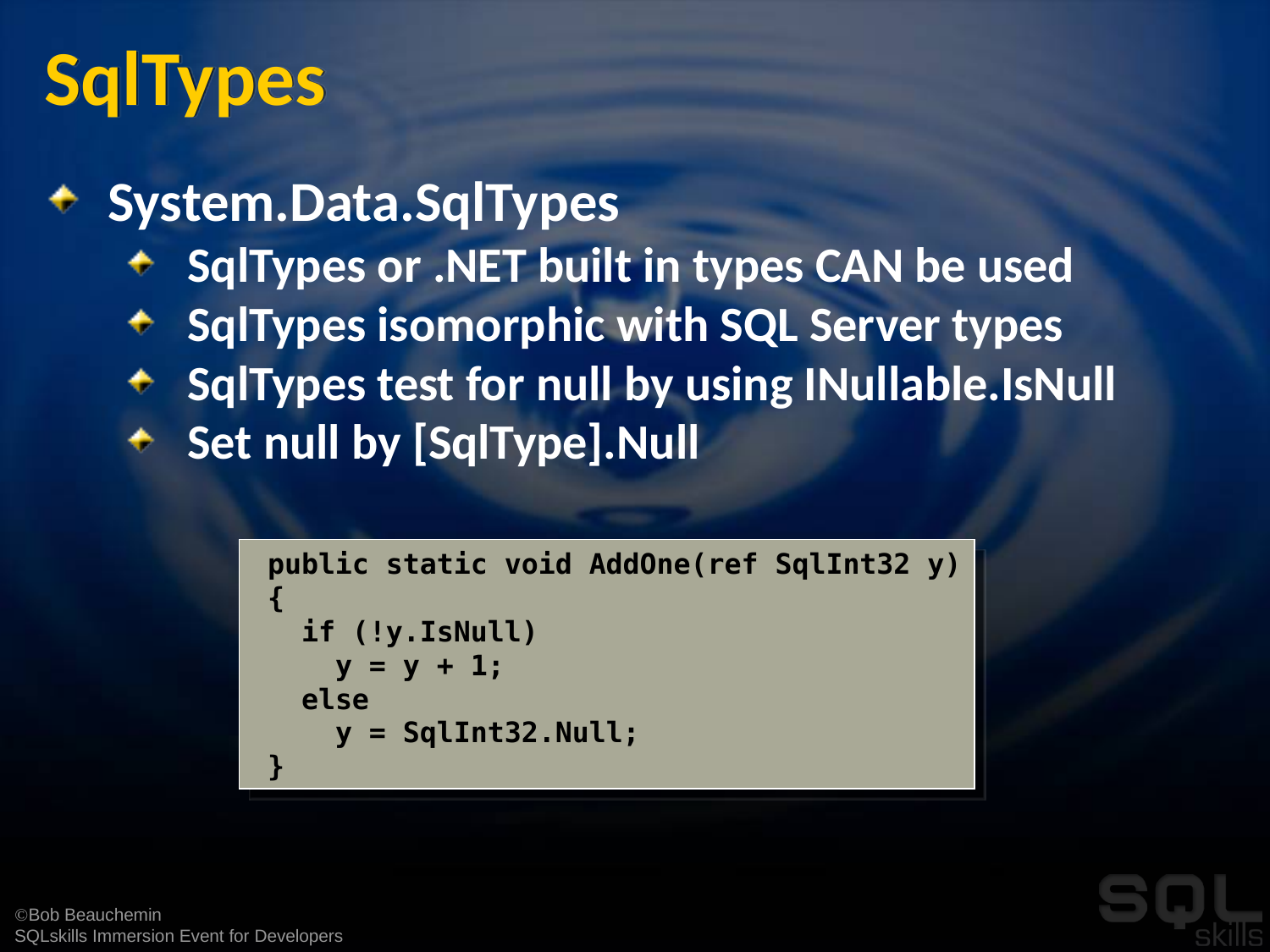

# SqlTypes
System.Data.SqlTypes
SqlTypes or .NET built in types CAN be used
SqlTypes isomorphic with SQL Server types
SqlTypes test for null by using INullable.IsNull
Set null by [SqlType].Null
public static void AddOne(ref SqlInt32 y)
{
  if (!y.IsNull)
    y = y + 1;
  else
    y = SqlInt32.Null;
}